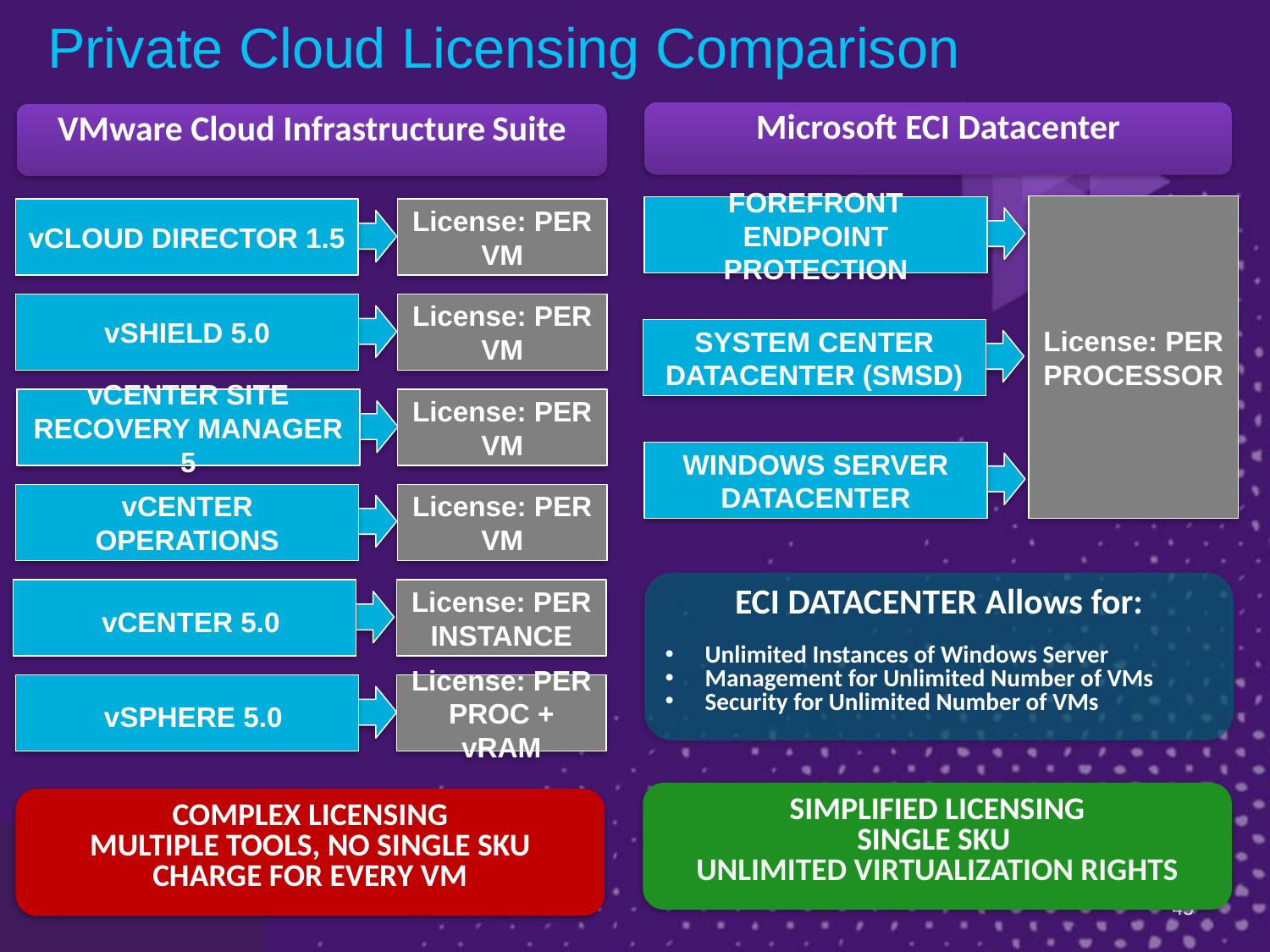

# Private Cloud Licensing Comparison
Microsoft ECI Datacenter
VMware Cloud Infrastructure Suite
License: PER VM
FOREFRONT ENDPOINT PROTECTION

vCLOUD DIRECTOR 1.5

License: PER VM
License: PER PROCESSOR
vSHIELD 5.0

SYSTEM CENTER DATACENTER (SMSD)

License: PER VM
vCENTER SITE RECOVERY MANAGER 5

License: PER VM
WINDOWS SERVER DATACENTER

vCENTER OPERATIONS

License: PER INSTANCE
ECI DATACENTER Allows for:

Unlimited Instances of Windows Server
Management for Unlimited Number of VMs
Security for Unlimited Number of VMs
vCENTER 5.0

License: PER PROC + vRAM
vSPHERE 5.0

SIMPLIFIED LICENSING
SINGLE SKU
UNLIMITED VIRTUALIZATION RIGHTS
COMPLEX LICENSING
MULTIPLE TOOLS, NO SINGLE SKU
CHARGE FOR EVERY VM

45